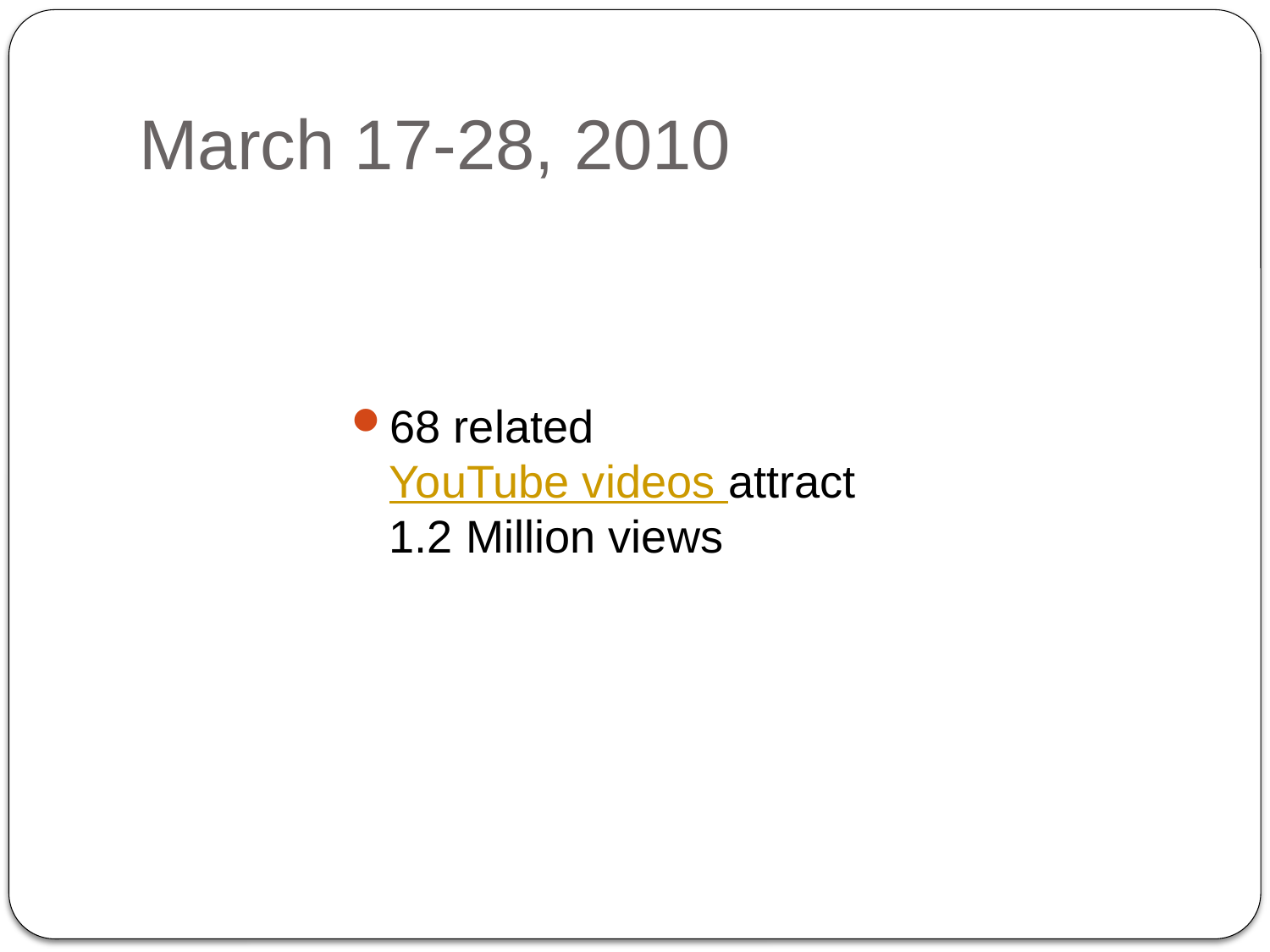

# March 17-28, 2010
68 related YouTube videos attract 1.2 Million views